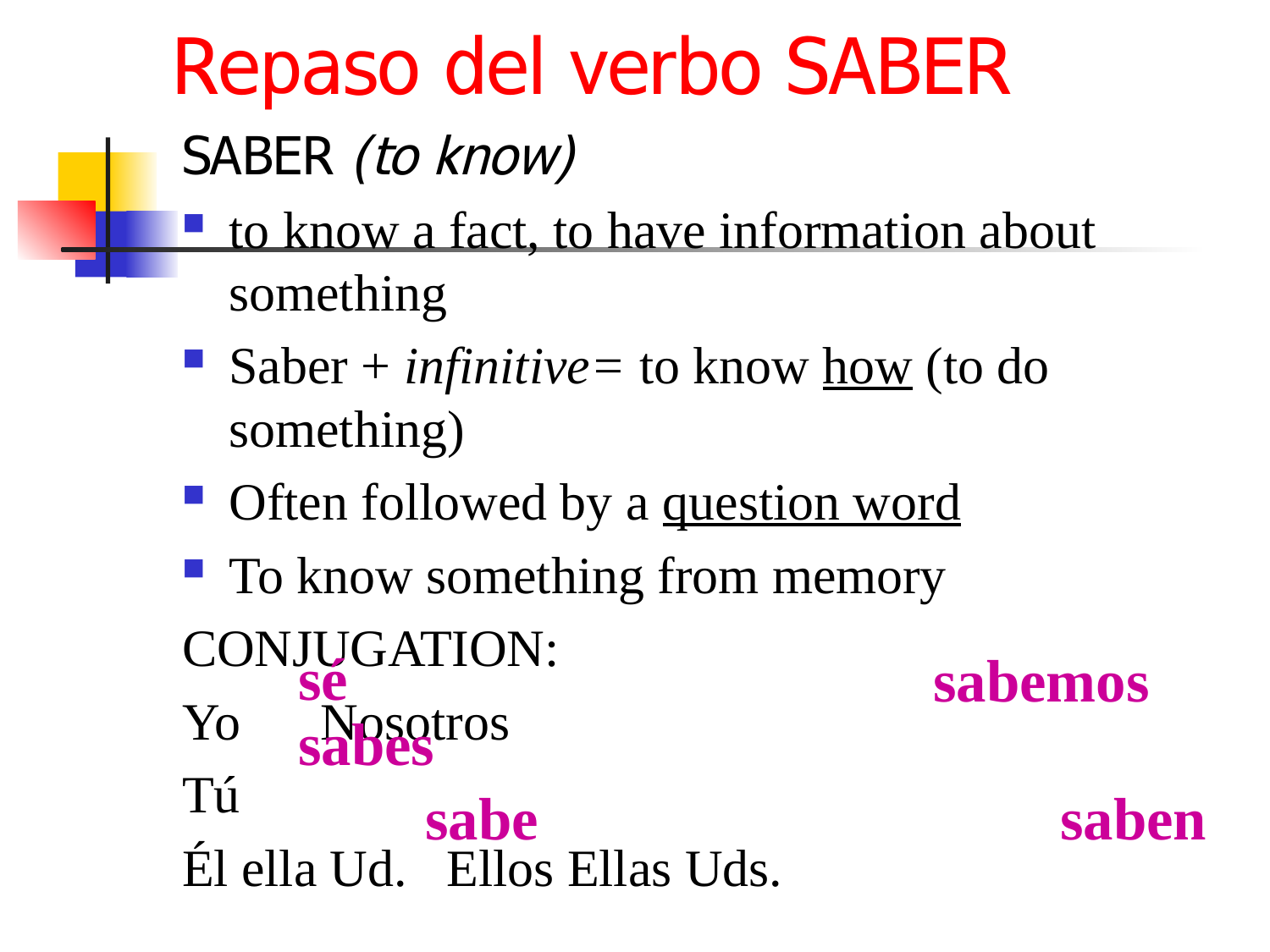

# Repaso del verbo SABER
SABER (to know)
to know a fact, to have information about something
Saber + infinitive= to know how (to do something)
Often followed by a question word
To know something from memory
CONJUGATION:
Yo				 Nosotros
Tú
Él ella Ud.			 Ellos Ellas Uds.

sé
sabemos
sabes
sabe
saben